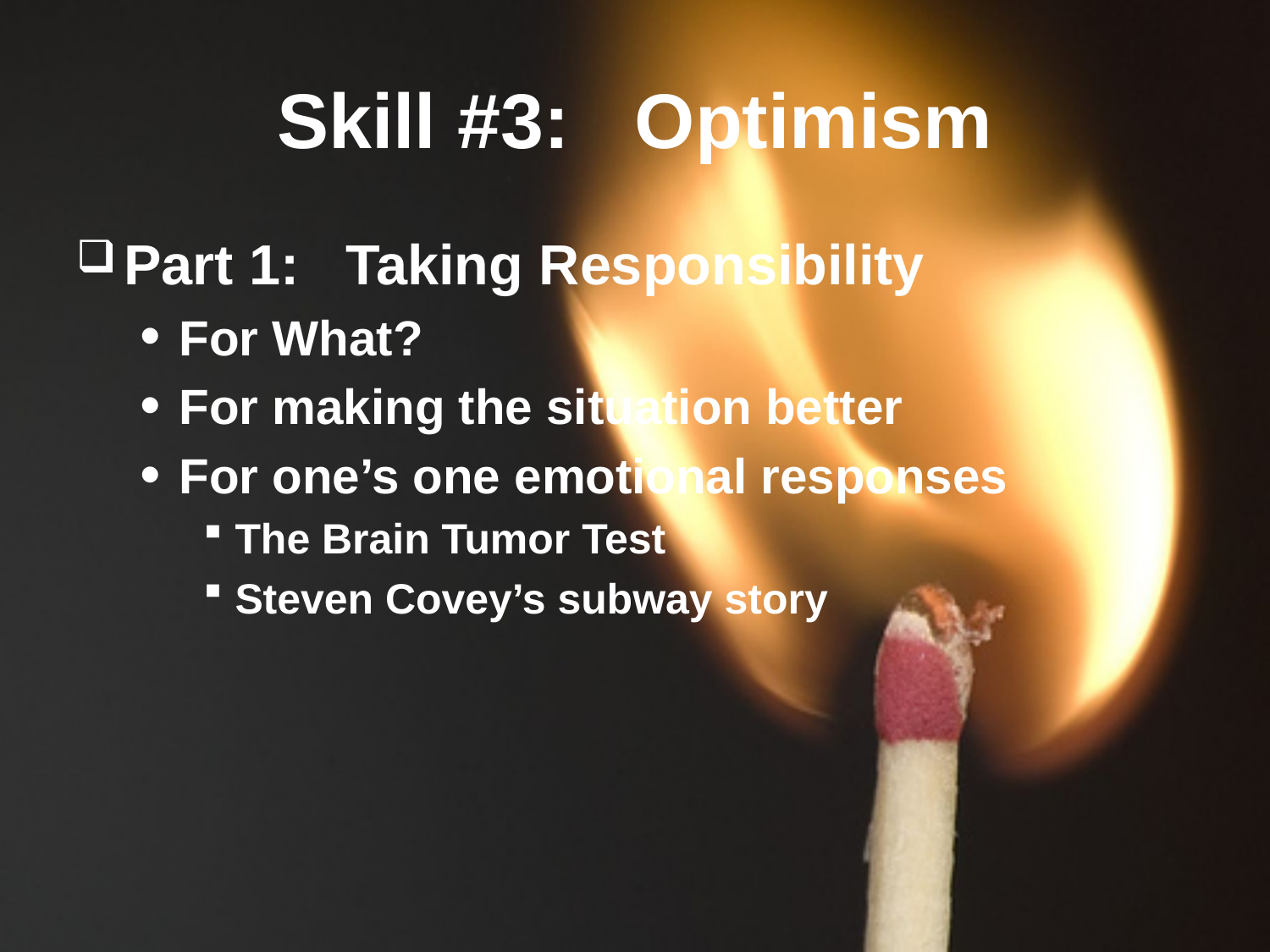

# Skill #3:   Optimism
Part 1:   Taking Responsibility
For What?
For making the situation better
For one’s one emotional responses
The Brain Tumor Test
Steven Covey’s subway story